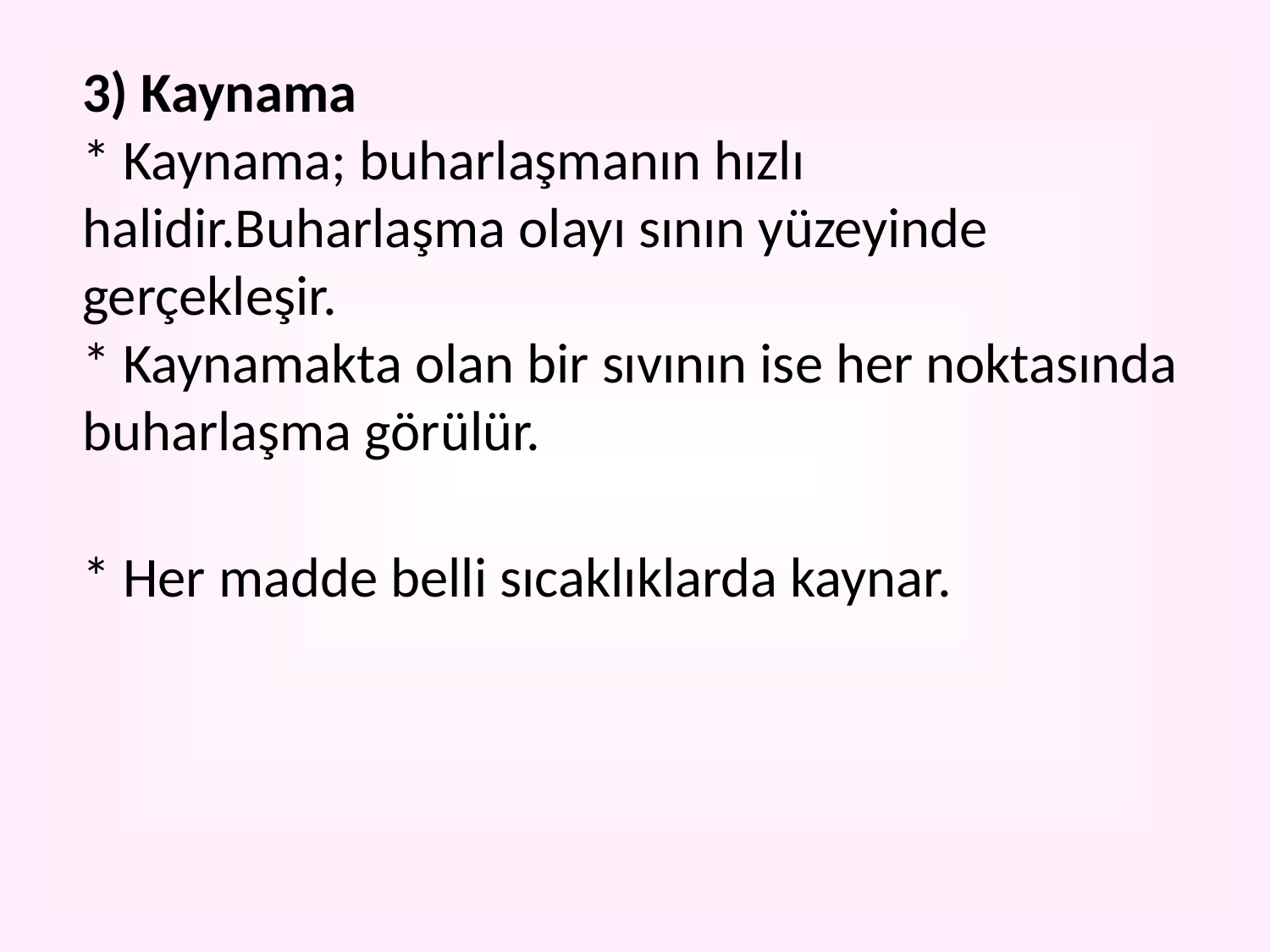

3) Kaynama
* Kaynama; buharlaşmanın hızlı halidir.Buharlaşma olayı sının yüzeyinde gerçekleşir.
* Kaynamakta olan bir sıvının ise her noktasında buharlaşma görülür.
* Her madde belli sıcaklıklarda kaynar.